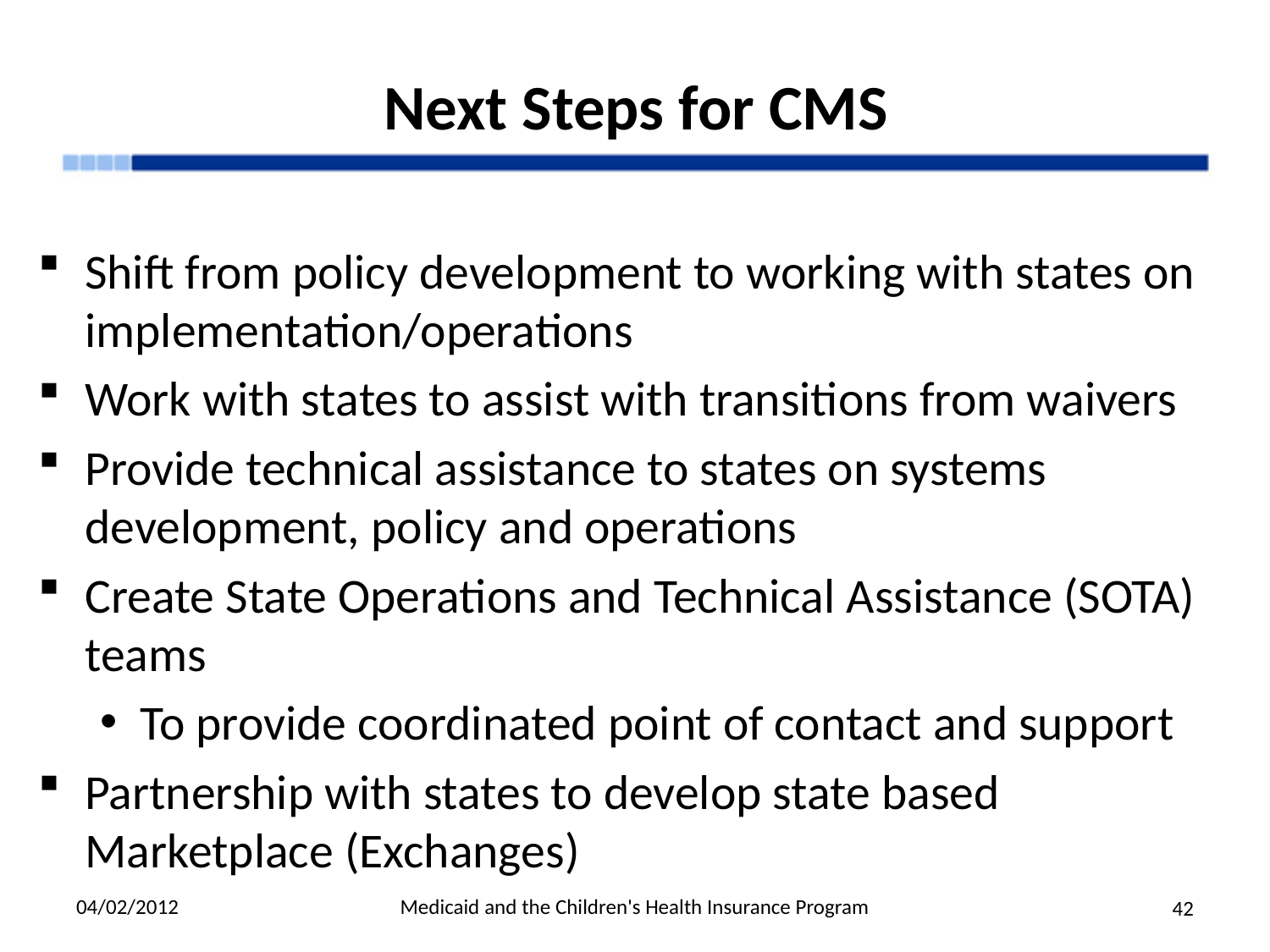

# Next Steps for CMS

Shift from policy development to working with states on implementation/operations
Work with states to assist with transitions from waivers
Provide technical assistance to states on systems development, policy and operations
Create State Operations and Technical Assistance (SOTA) teams
To provide coordinated point of contact and support
Partnership with states to develop state based Marketplace (Exchanges)

04/02/2012
Medicaid and the Children's Health Insurance Program
42